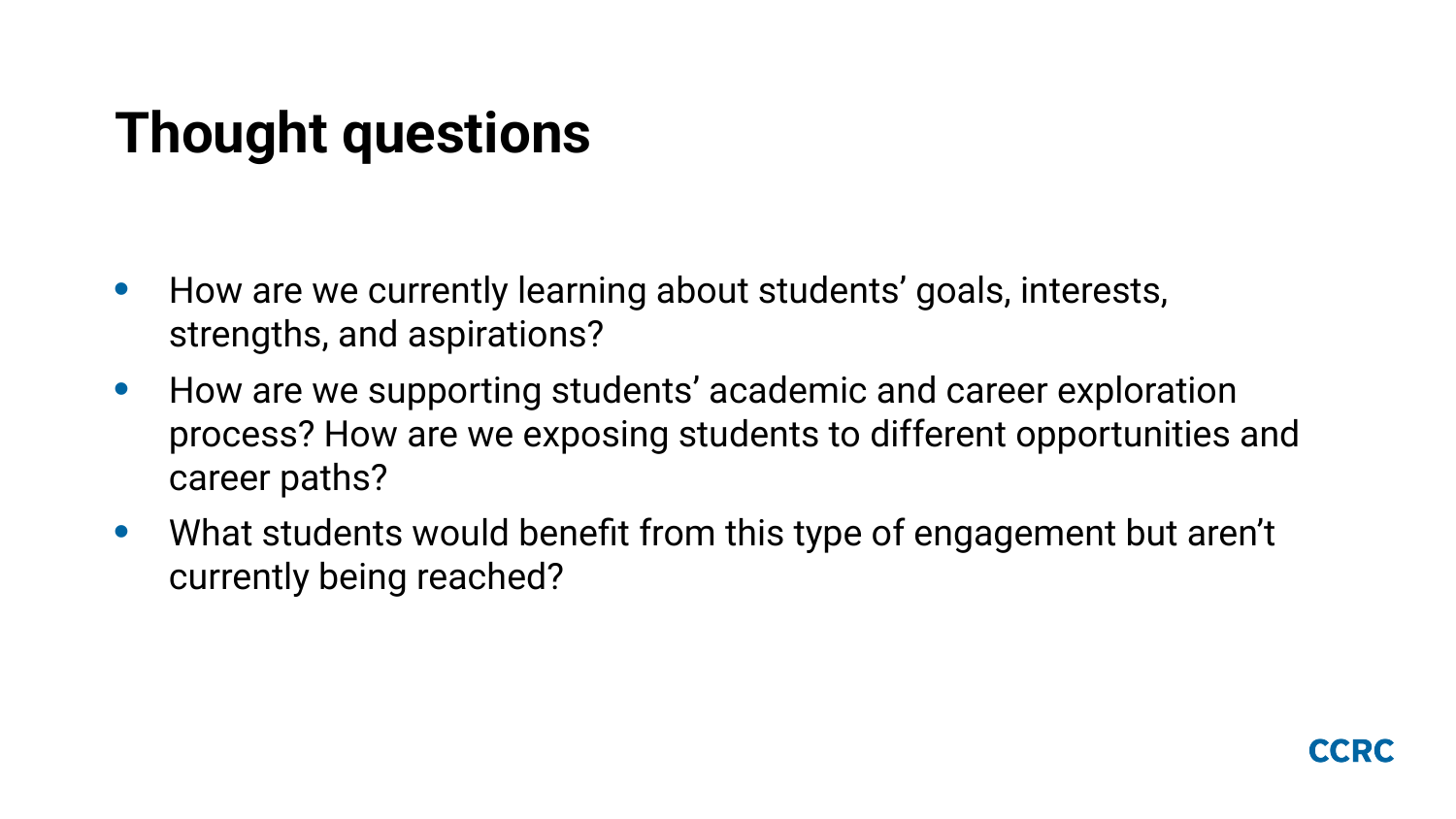

# Thought questions
How are we currently learning about students’ goals, interests, strengths, and aspirations?
How are we supporting students’ academic and career exploration process? How are we exposing students to different opportunities and career paths?
What students would benefit from this type of engagement but aren’t currently being reached?